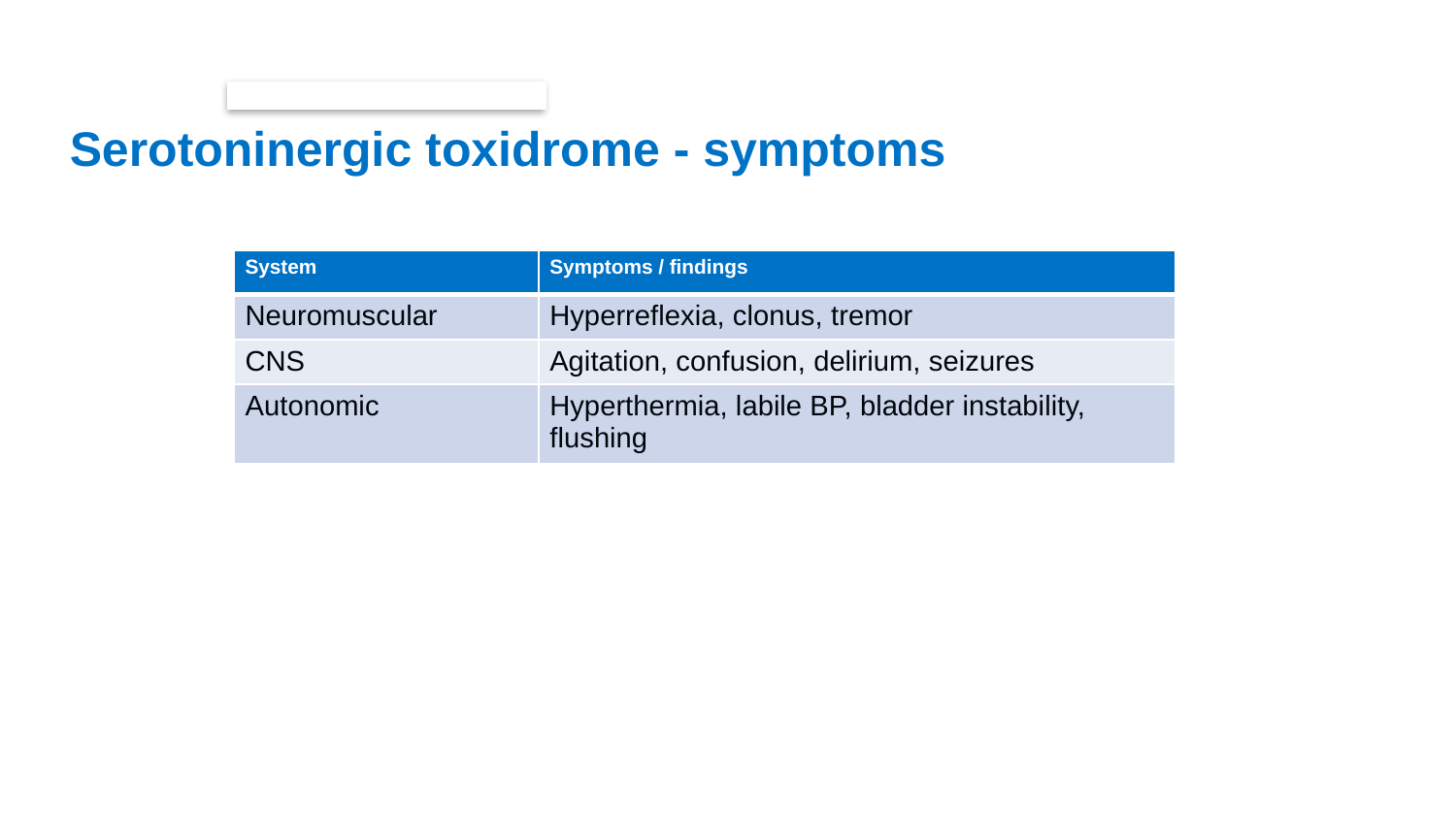

# Serotoninergic toxidrome - symptoms
| System | Symptoms / findings |
| --- | --- |
| Neuromuscular | Hyperreflexia, clonus, tremor |
| CNS | Agitation, confusion, delirium, seizures |
| Autonomic | Hyperthermia, labile BP, bladder instability, flushing |